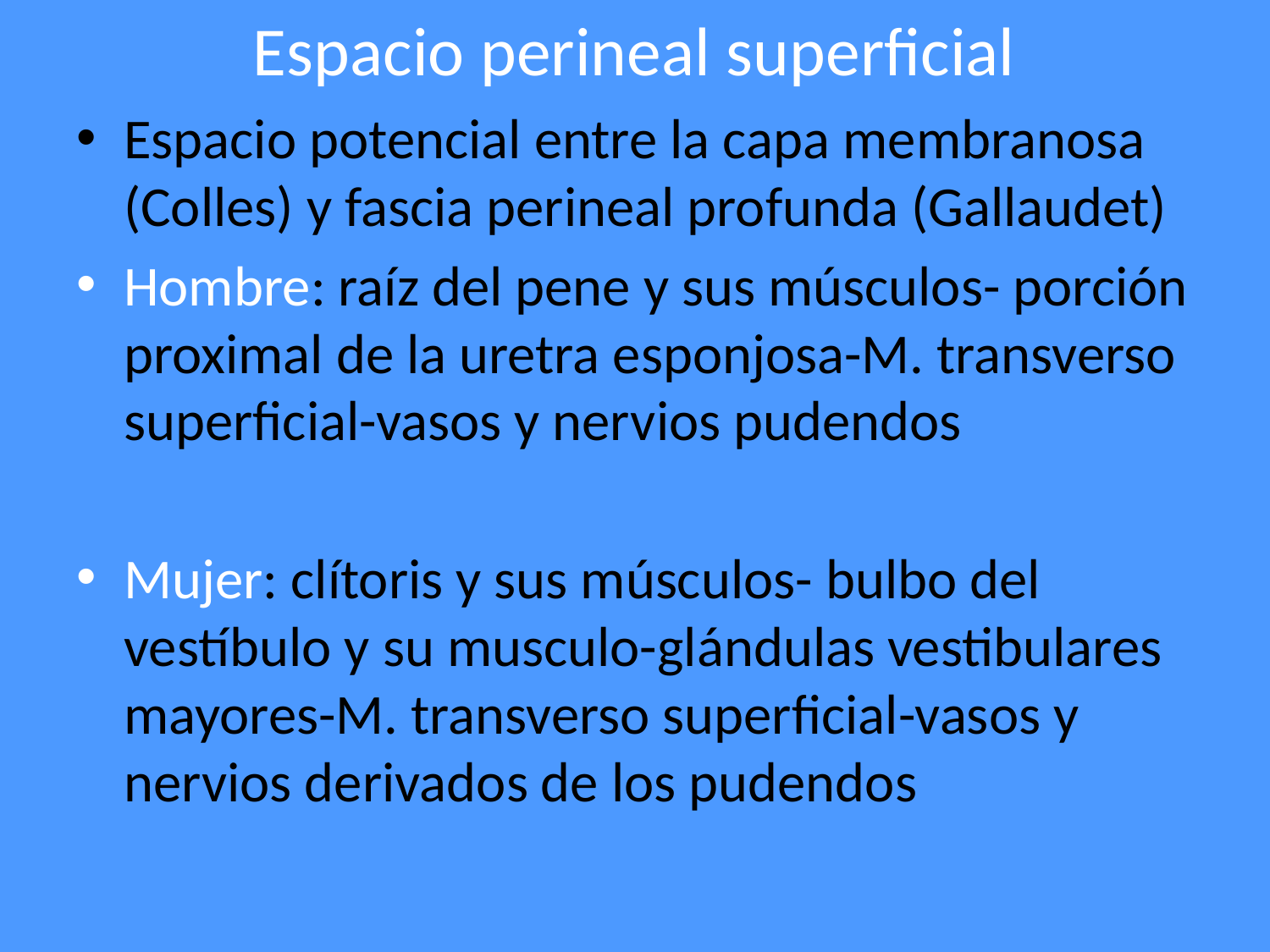

# Espacio perineal superficial
Espacio potencial entre la capa membranosa (Colles) y fascia perineal profunda (Gallaudet)
Hombre: raíz del pene y sus músculos- porción proximal de la uretra esponjosa-M. transverso superficial-vasos y nervios pudendos

Mujer: clítoris y sus músculos- bulbo del vestíbulo y su musculo-glándulas vestibulares mayores-M. transverso superficial-vasos y nervios derivados de los pudendos